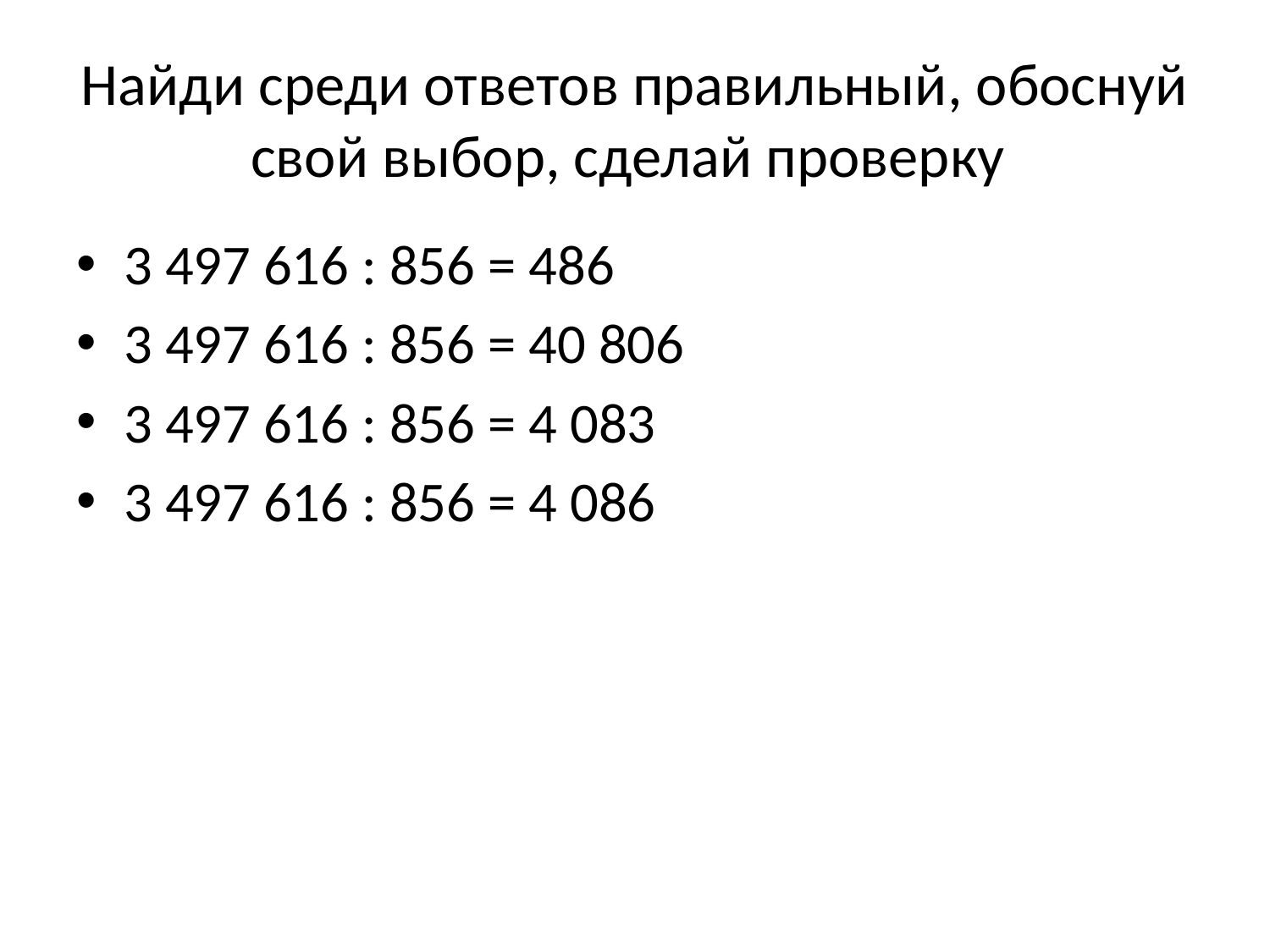

# Найди среди ответов правильный, обоснуй свой выбор, сделай проверку
3 497 616 : 856 = 486
3 497 616 : 856 = 40 806
3 497 616 : 856 = 4 083
3 497 616 : 856 = 4 086